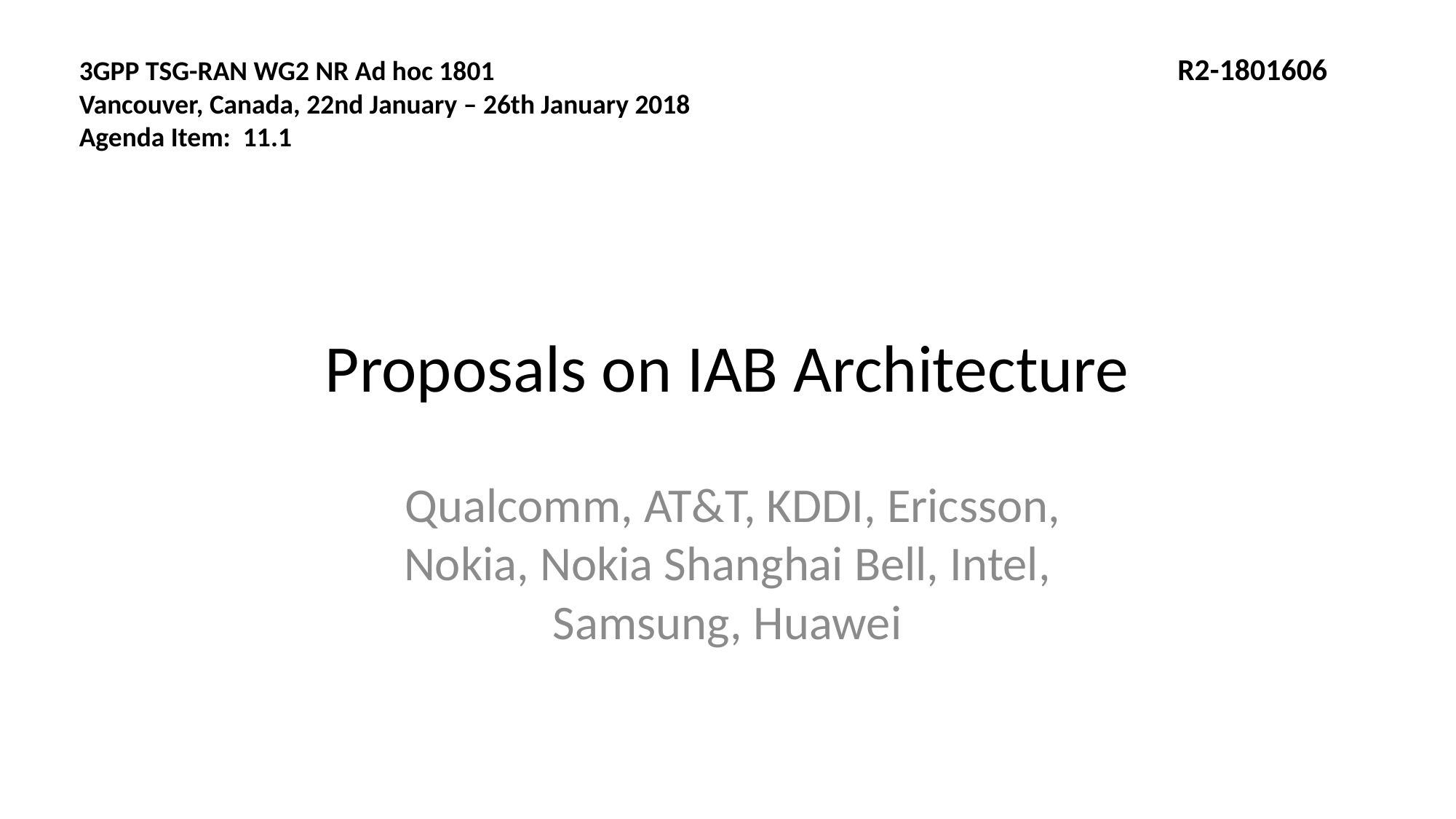

3GPP TSG-RAN WG2 NR Ad hoc 1801	     		                                               		 R2-1801606 Vancouver, Canada, 22nd January – 26th January 2018
Agenda Item:  11.1

Proposals on IAB Architecture
 Qualcomm, AT&T, KDDI, Ericsson, Nokia, Nokia Shanghai Bell, Intel, Samsung, Huawei